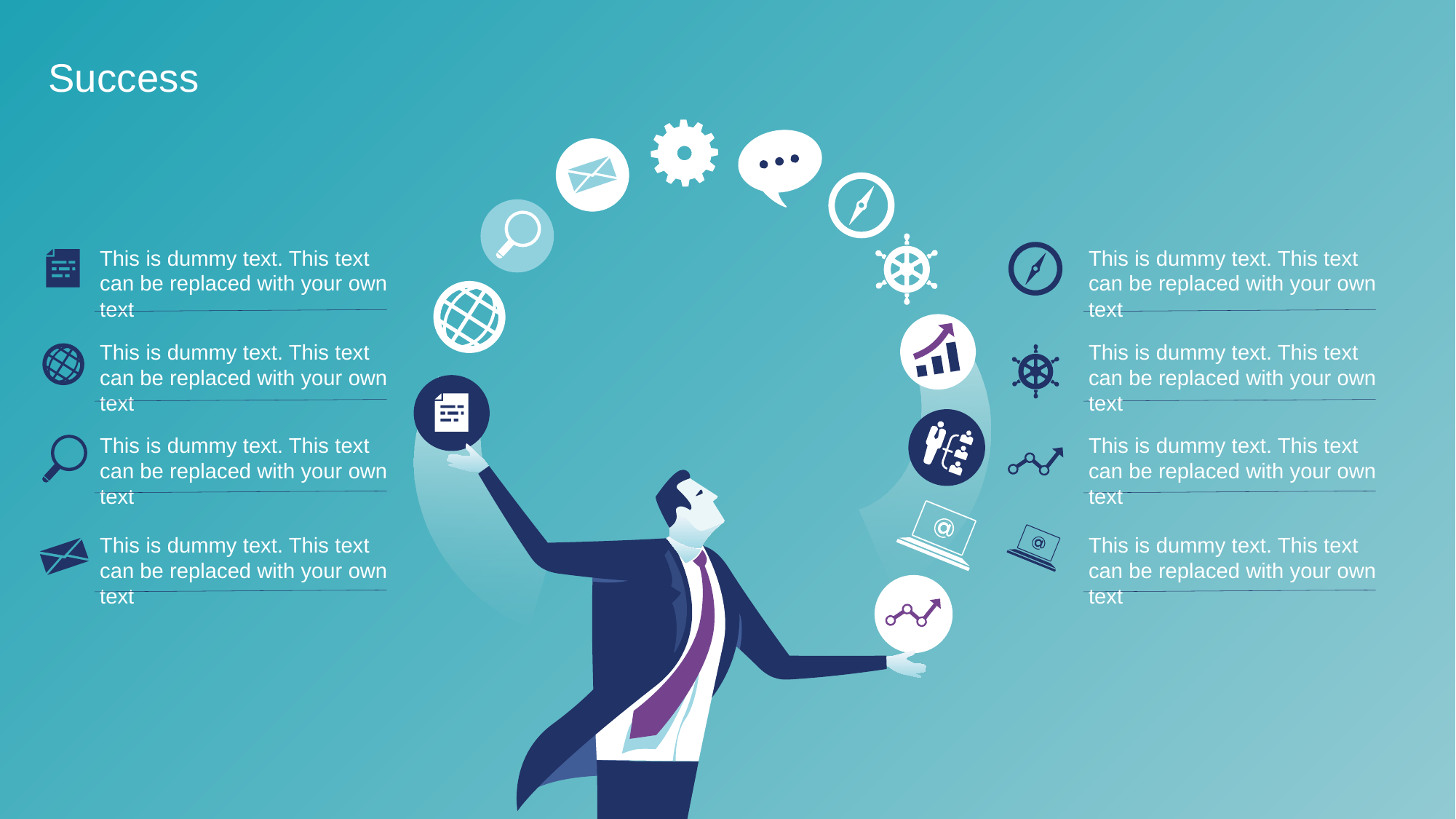

# Success

This is dummy text. This text can be replaced with your own text
This is dummy text. This text can be replaced with your own text

This is dummy text. This text can be replaced with your own text
This is dummy text. This text can be replaced with your own text

This is dummy text. This text can be replaced with your own text
This is dummy text. This text can be replaced with your own text

This is dummy text. This text can be replaced with your own text
This is dummy text. This text can be replaced with your own text